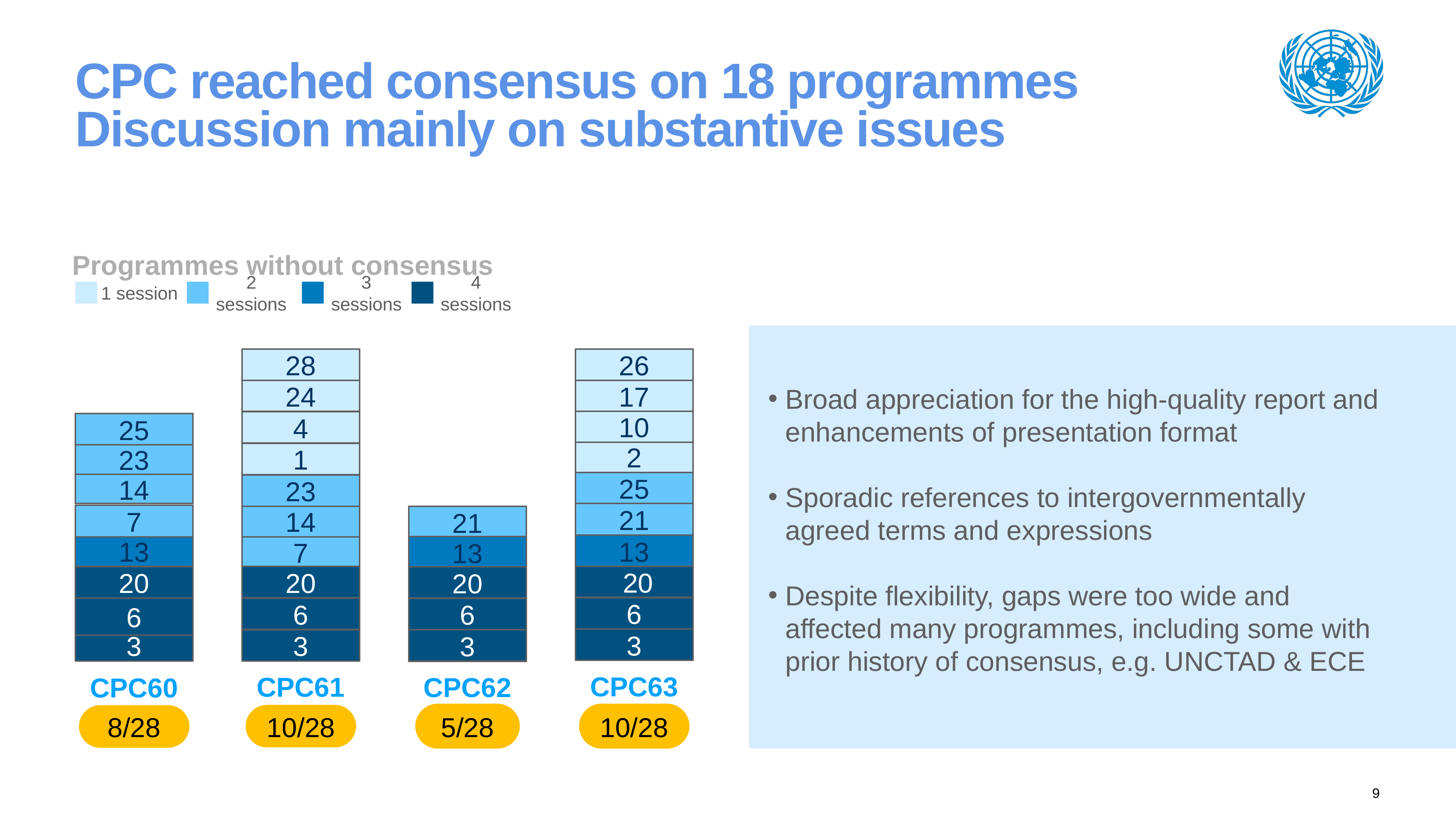

# CPC reached consensus on 18 programmes Discussion mainly on substantive issues
Programmes without consensus
1 session
2 sessions
3 sessions
4 sessions

28
26

Broad appreciation for the high-quality report and enhancements of presentation format

Sporadic references to intergovernmentally agreed terms and expressions

Despite flexibility, gaps were too wide and affected many programmes, including some with prior history of consensus, e.g. UNCTAD & ECE
24
17
10
4
25
23
14
14
7
7
13
20
6
3
CPC60
8/28
2
1
25
23
21
14
21
13
7
13
 20
20
20
20
20
6
6
6
6
6
3
3
3
CPC63
CPC61
CPC62
5/28
10/28
10/28
9